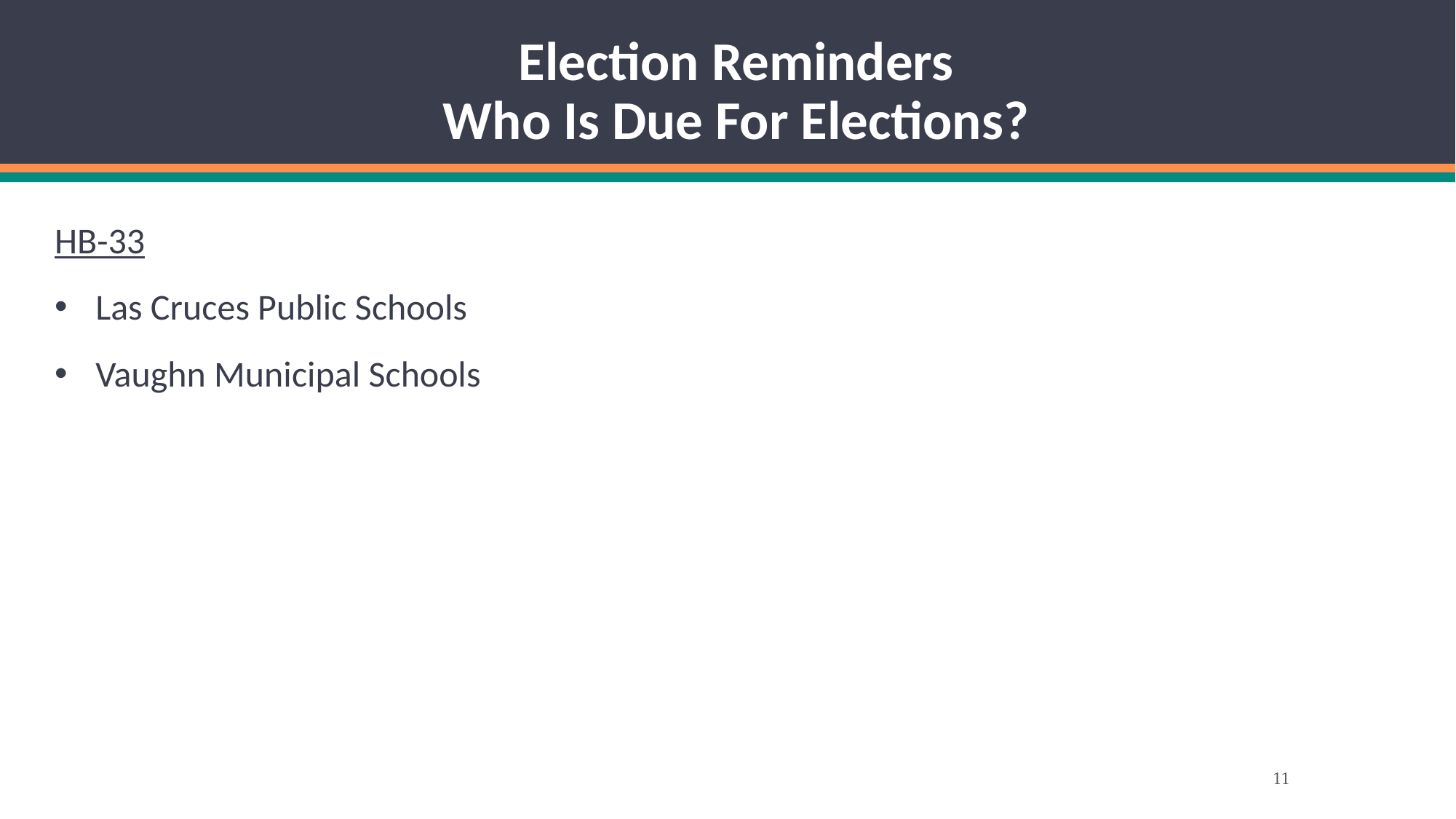

# Election Reminders Who Is Due For Elections?
HB-33
Las Cruces Public Schools
Vaughn Municipal Schools
11